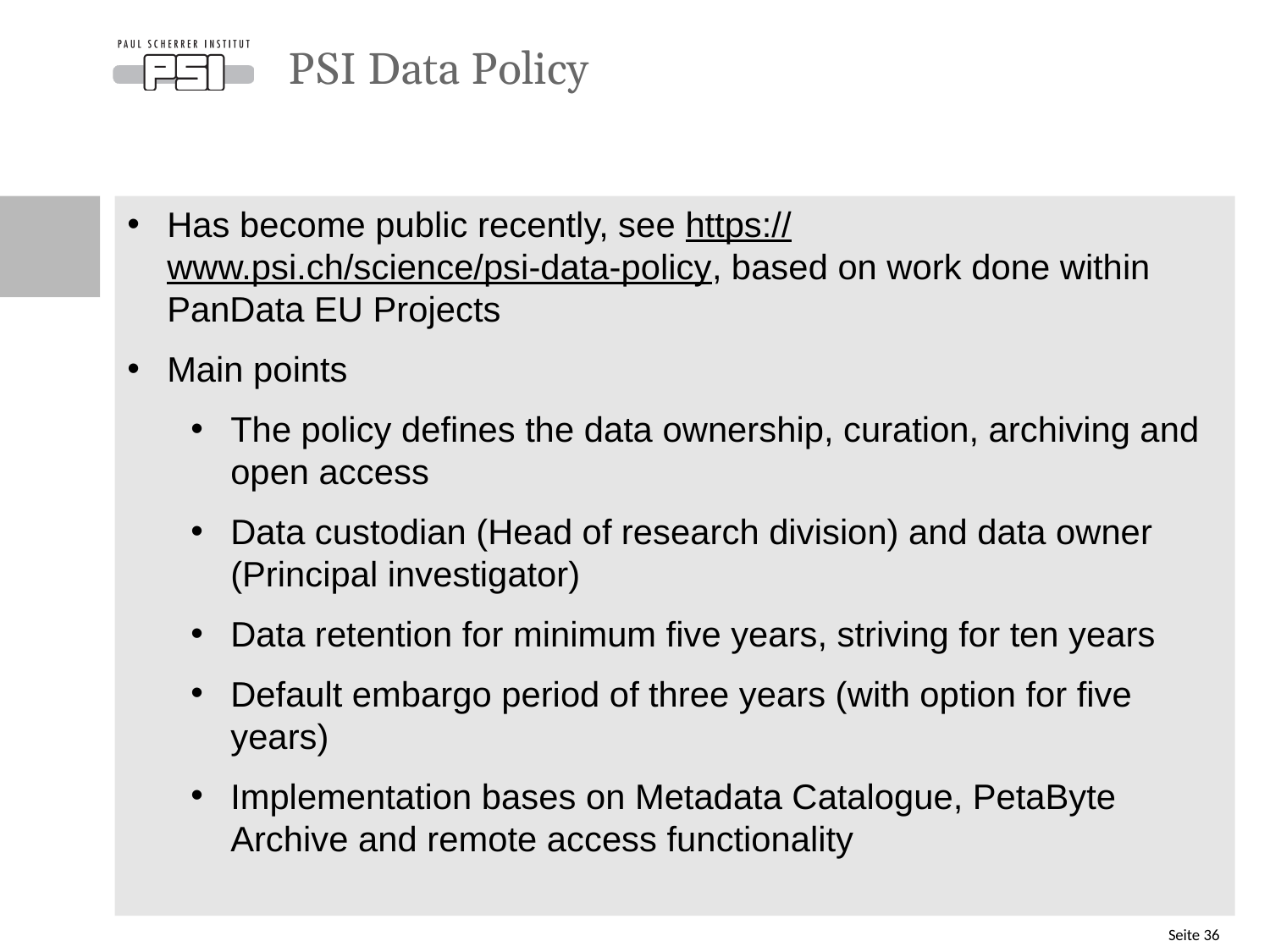

# PSI Data Policy
Has become public recently, see https://www.psi.ch/science/psi-data-policy, based on work done within PanData EU Projects
Main points
The policy defines the data ownership, curation, archiving and open access
Data custodian (Head of research division) and data owner (Principal investigator)
Data retention for minimum five years, striving for ten years
Default embargo period of three years (with option for five years)
Implementation bases on Metadata Catalogue, PetaByte Archive and remote access functionality
Seite 36